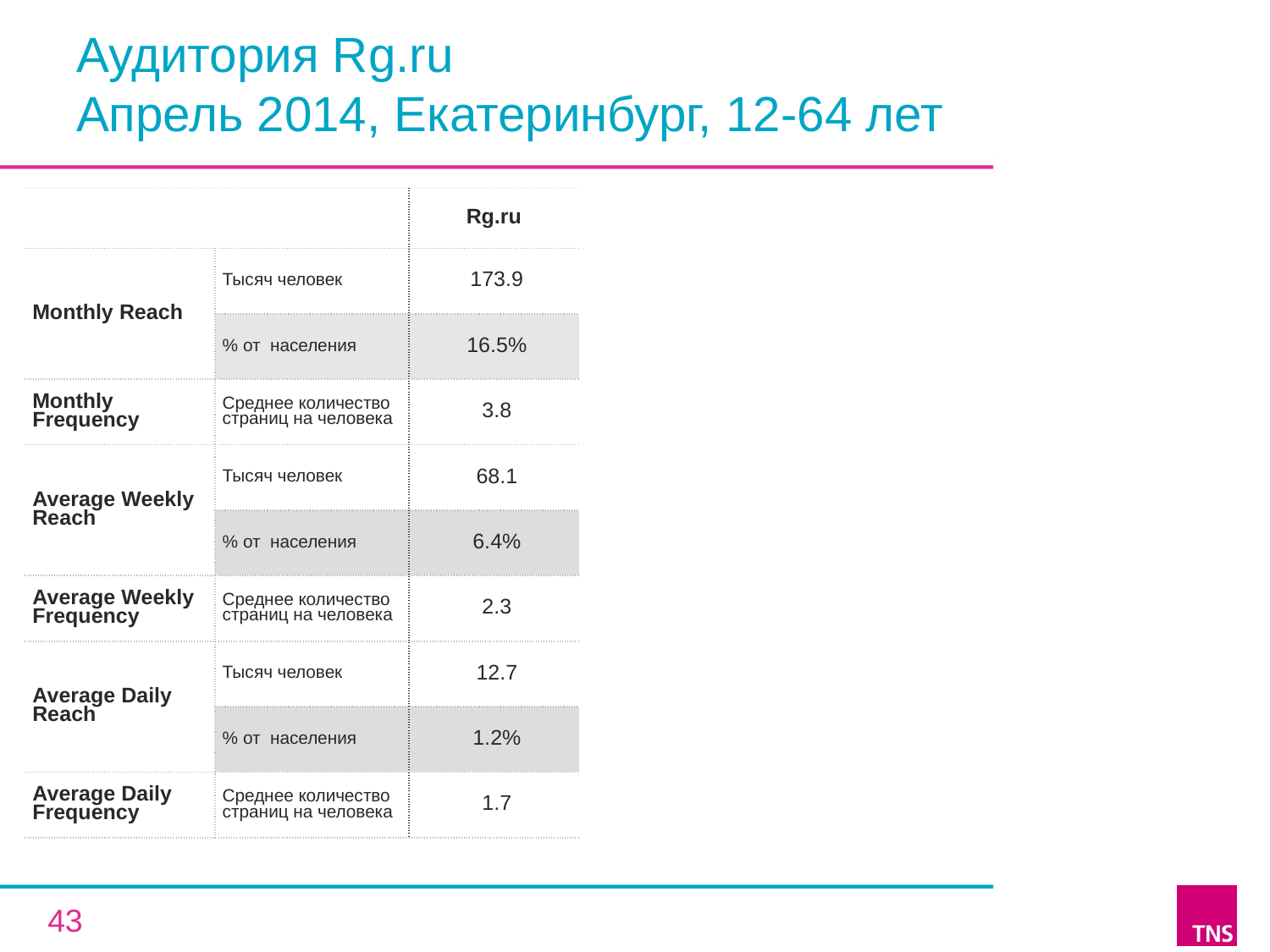

# Аудитория Rg.ru Апрель 2014, Екатеринбург, 12-64 лет
|  |  | Rg.ru |
| --- | --- | --- |
| Monthly Reach | Тысяч человек | 173.9 |
|  | % от населения | 16.5% |
| Monthly Frequency | Среднее количество страниц на человека | 3.8 |
| Average Weekly Reach | Тысяч человек | 68.1 |
|  | % от населения | 6.4% |
| Average Weekly Frequency | Среднее количество страниц на человека | 2.3 |
| Average Daily Reach | Тысяч человек | 12.7 |
|  | % от населения | 1.2% |
| Average Daily Frequency | Среднее количество страниц на человека | 1.7 |

43